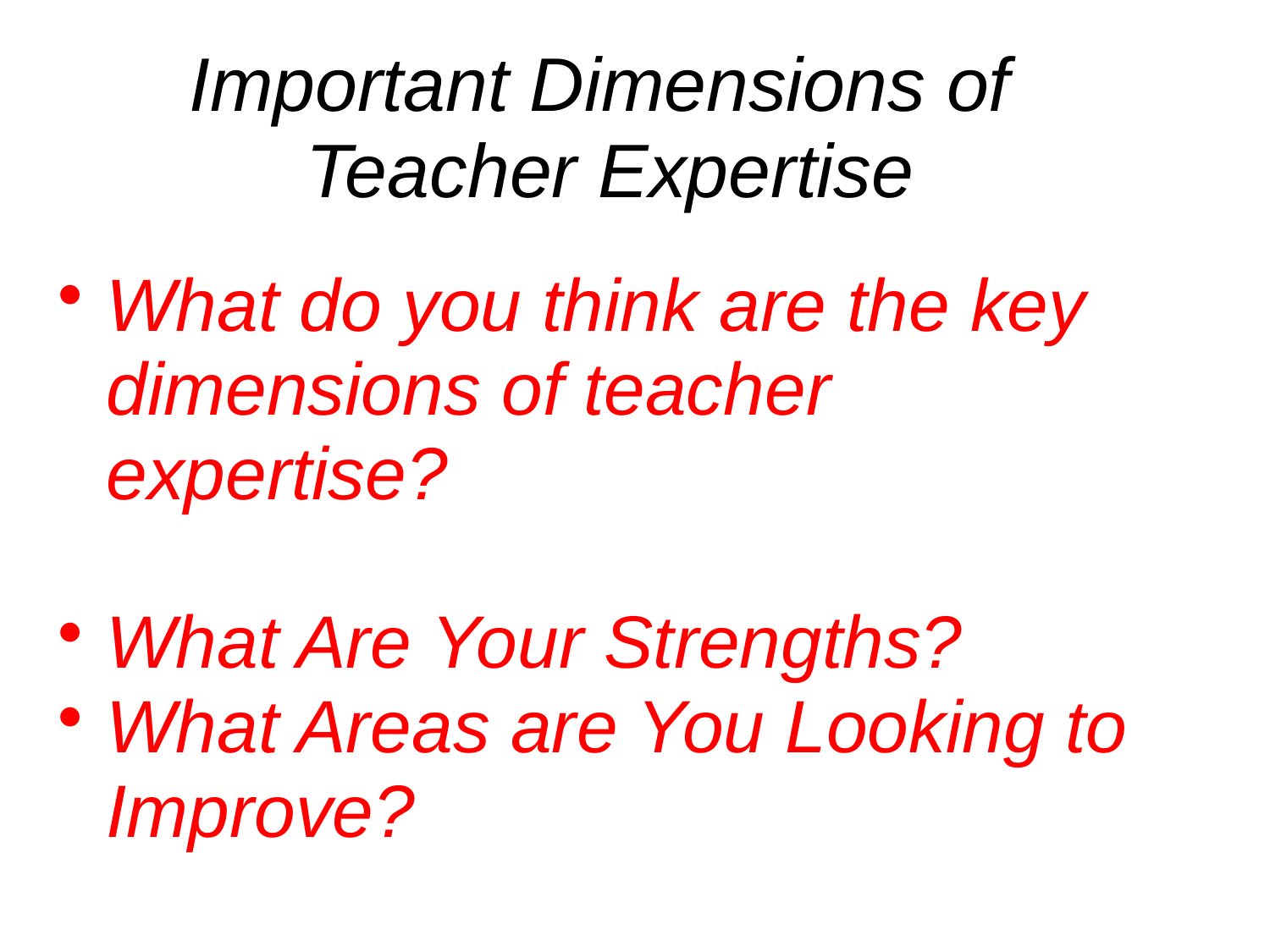

Important Dimensions of
Teacher Expertise

What do you think are the key dimensions of teacher expertise?

What Are Your Strengths?
What Areas are You Looking to Improve?